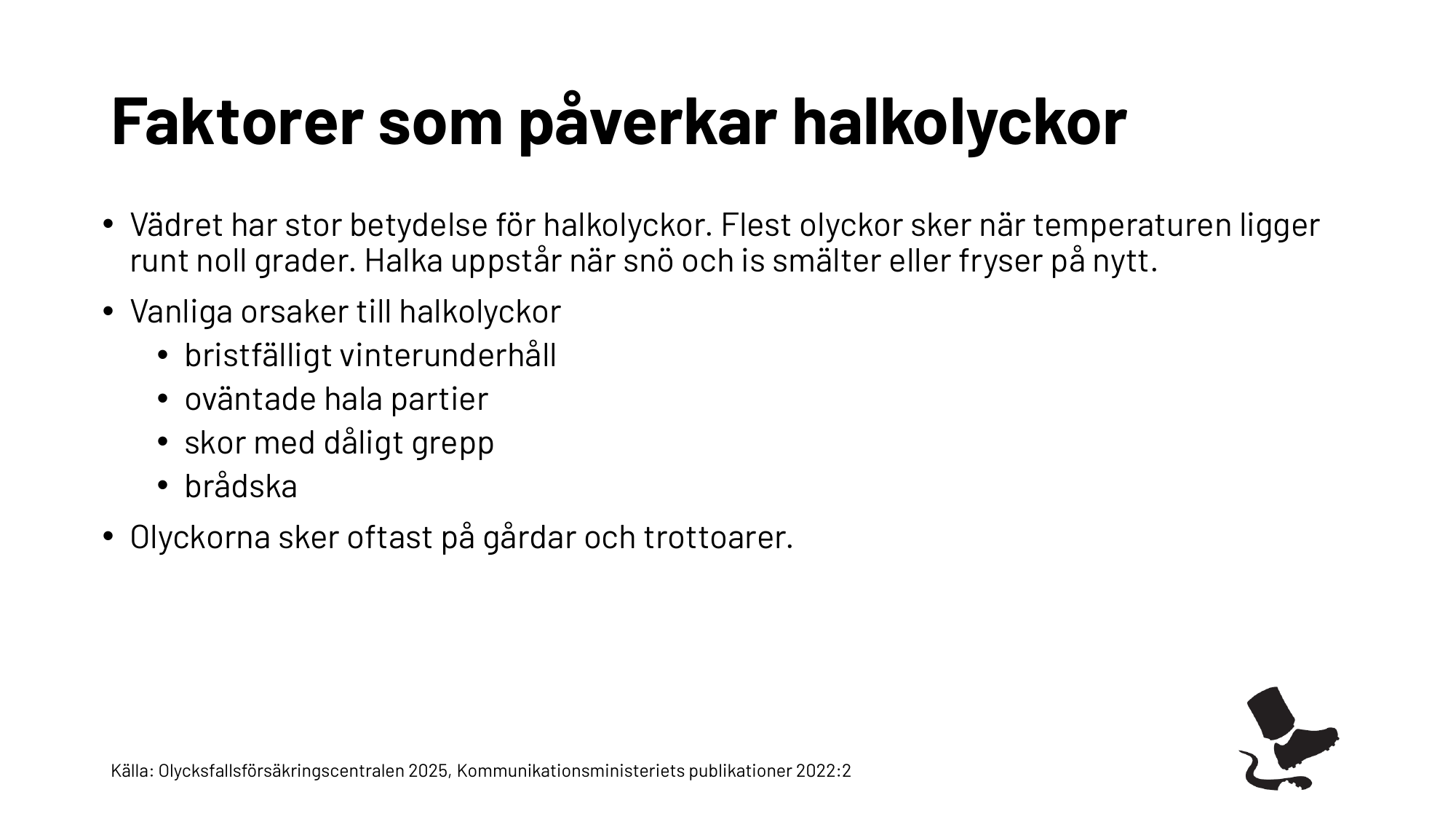

# Faktorer som påverkar halkolyckor
Vädret har stor betydelse för halkolyckor. Flest olyckor sker när temperaturen ligger runt noll grader. Halka uppstår när snö och is smälter eller fryser på nytt.
Vanliga orsaker till halkolyckor
bristfälligt vinterunderhåll
oväntade hala partier
skor med dåligt grepp
brådska
Olyckorna sker oftast på gårdar och trottoarer.
Källa: Olycksfallsförsäkringscentralen 2025, Kommunikationsministeriets publikationer 2022:2